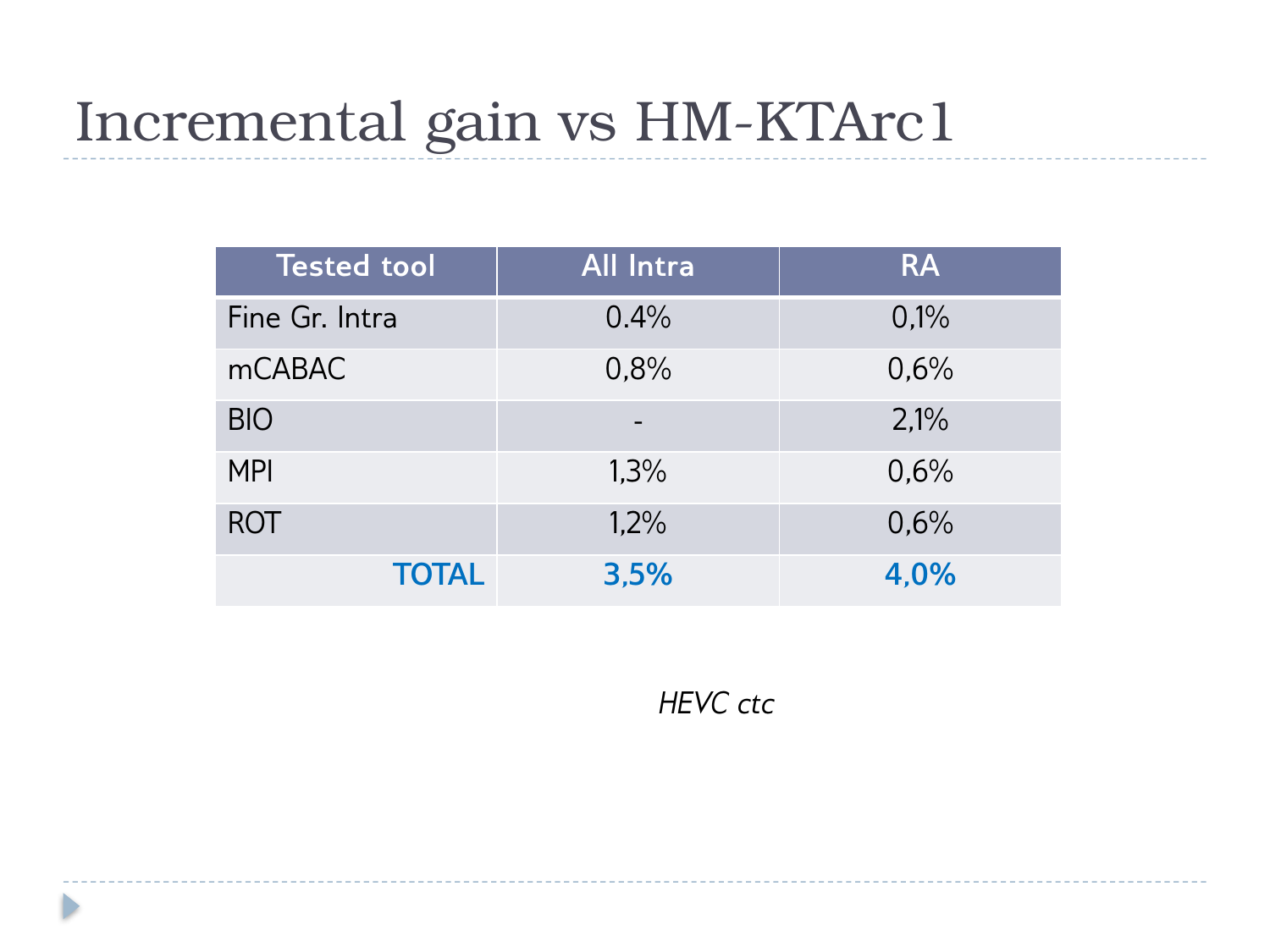

# Incremental gain vs HM-KTArc1
| Tested tool | All Intra | RA |
| --- | --- | --- |
| Fine Gr. Intra | 0.4% | 0,1% |
| mCABAC | 0,8% | 0,6% |
| BIO | - | 2,1% |
| MPI | 1,3% | 0,6% |
| ROT | 1,2% | 0,6% |
| TOTAL | 3,5% | 4,0% |
HEVC ctc